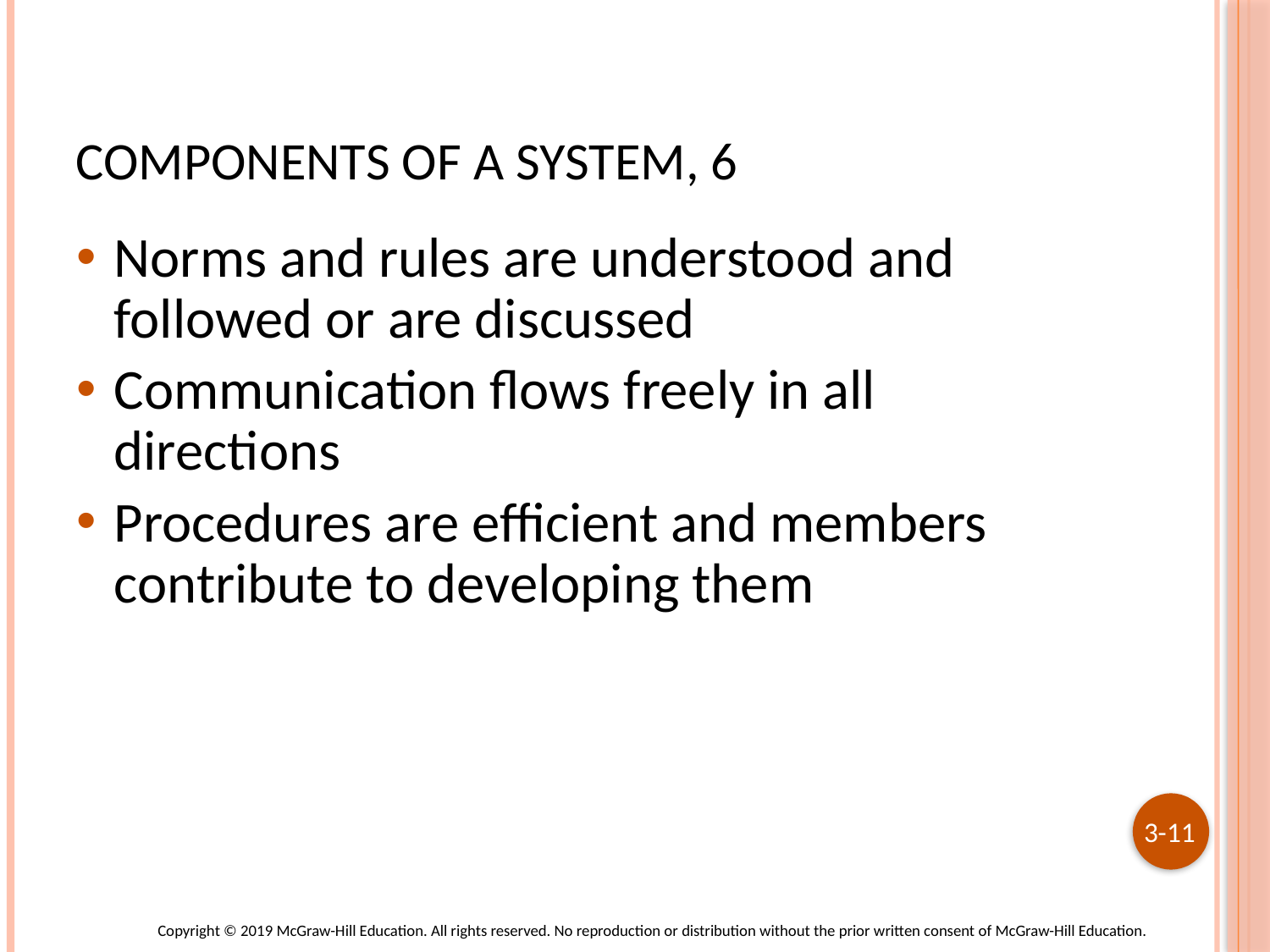

# Components of a System, 6
Norms and rules are understood and followed or are discussed
Communication flows freely in all directions
Procedures are efficient and members contribute to developing them